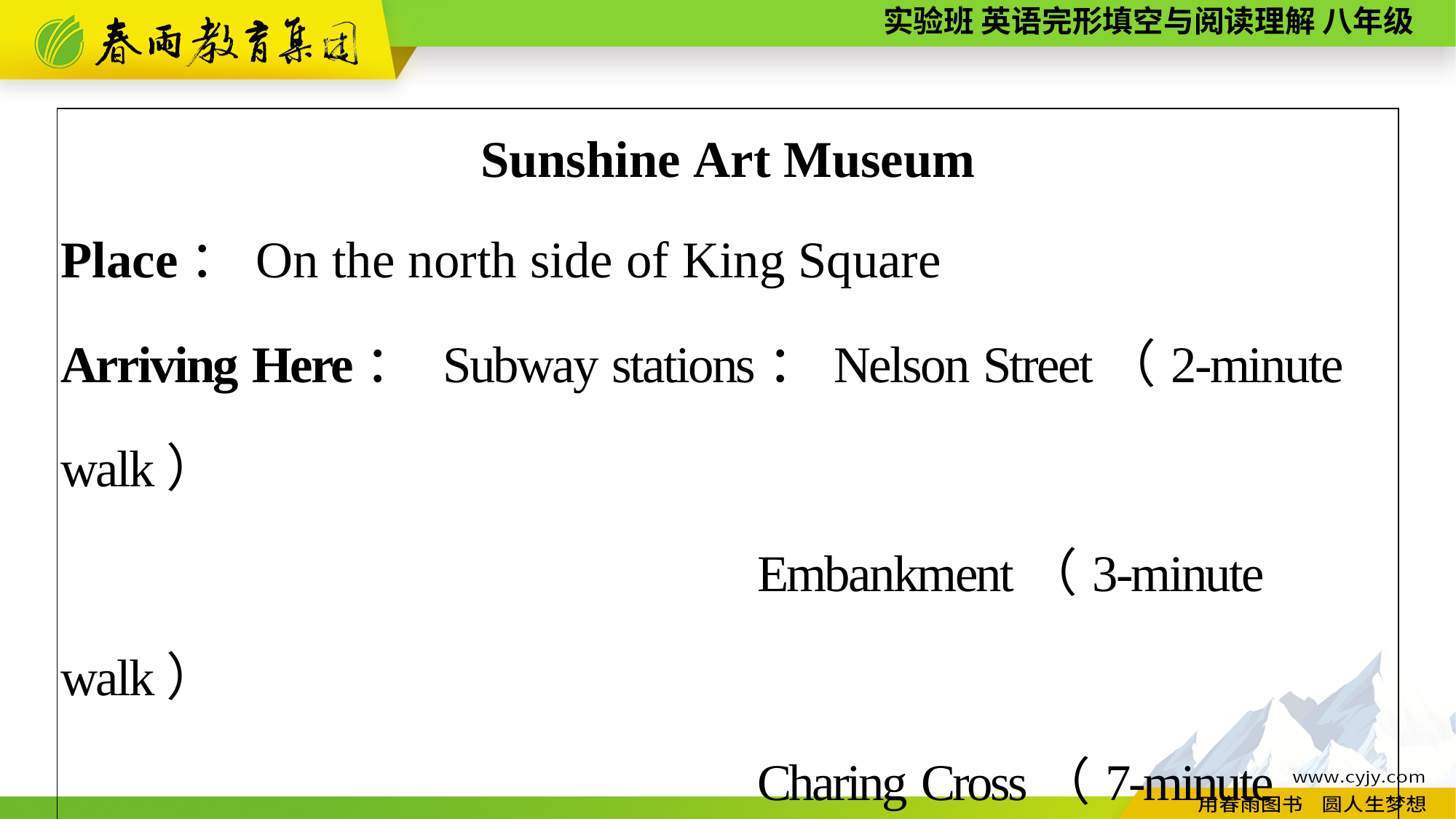

| Sunshine Art Museum Place：On the north side of King Square Arriving Here： Subway stations：Nelson Street（2-minute walk） Embankment（3-minute walk） Charing Cross（7-minute walk） |
| --- |